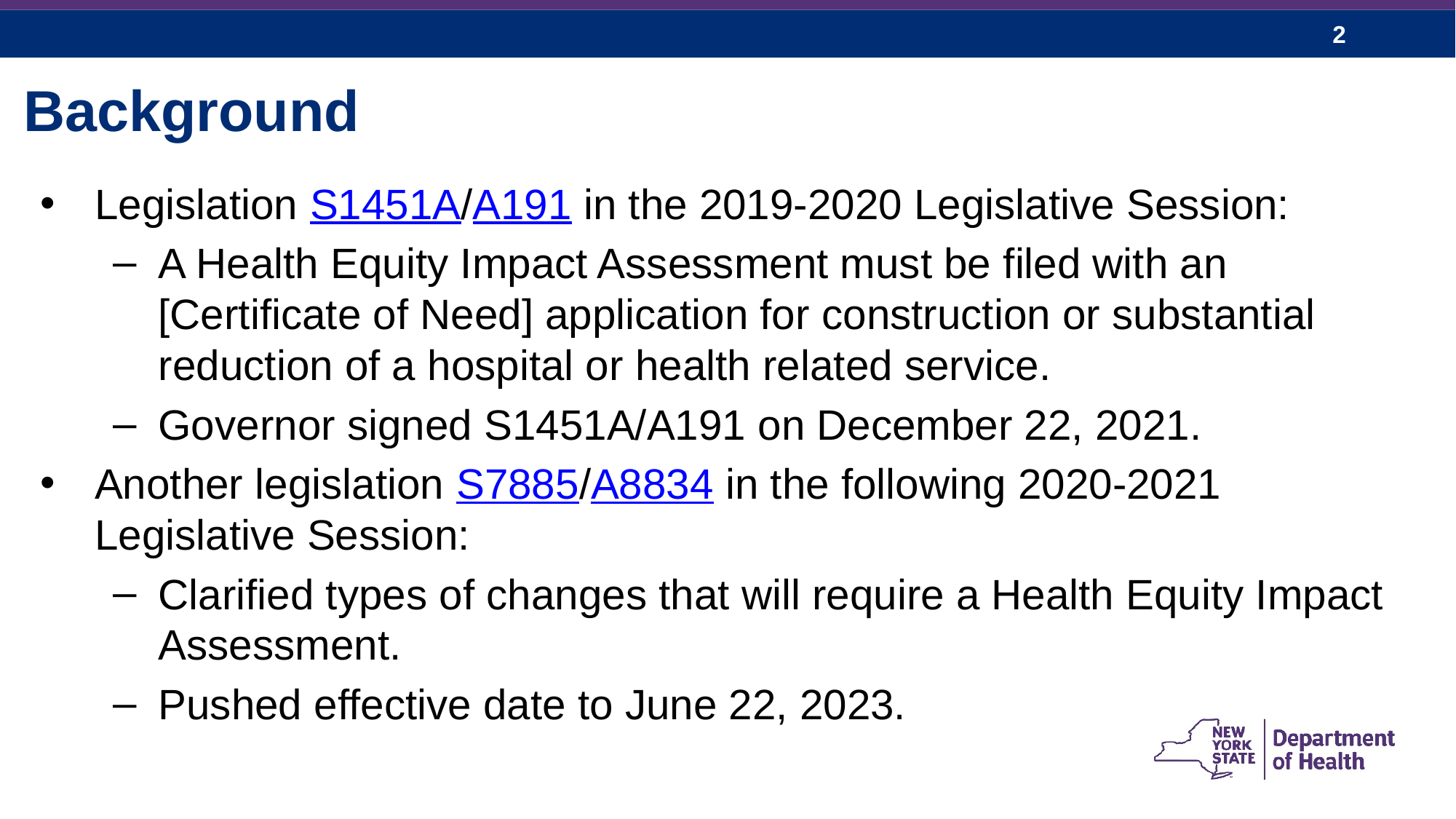

# Background
Legislation S1451A/A191 in the 2019-2020 Legislative Session:
A Health Equity Impact Assessment must be filed with an [Certificate of Need] application for construction or substantial reduction of a hospital or health related service.
Governor signed S1451A/A191 on December 22, 2021.
Another legislation S7885/A8834 in the following 2020-2021 Legislative Session:
Clarified types of changes that will require a Health Equity Impact Assessment.
Pushed effective date to June 22, 2023.